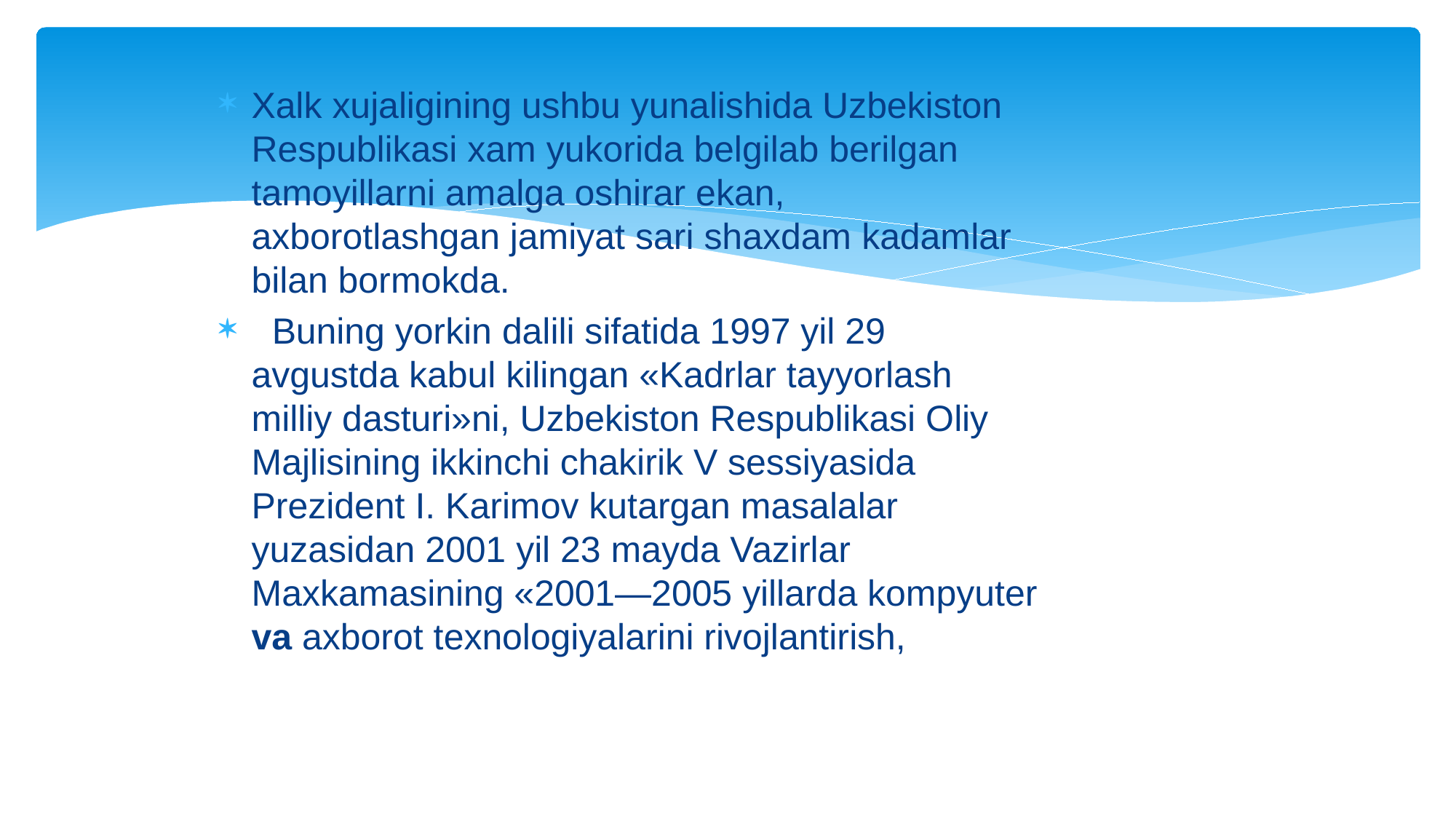

Xalk xujaligining ushbu yunalishida Uzbеkiston Rеspublikasi xam yukorida bеlgilab bеrilgan tamoyillarni amalga oshirar ekan, axborotlashgan jamiyat sari shaxdam kadamlar bilan bormokda.
  Buning yorkin dalili sifatida 1997 yil 29 avgustda kabul kilingan «Kadrlar tayyorlash milliy dasturi»ni, Uzbеkiston Rеspublikasi Oliy Majlisining ikkinchi chakirik V sеssiyasida Prеzidеnt I. Karimov kutargan masalalar yuzasidan 2001 yil 23 mayda Vazirlar Maxkamasining «2001—2005 yillarda kompyutеr va axborot tеxnologiyalarini rivojlantirish,